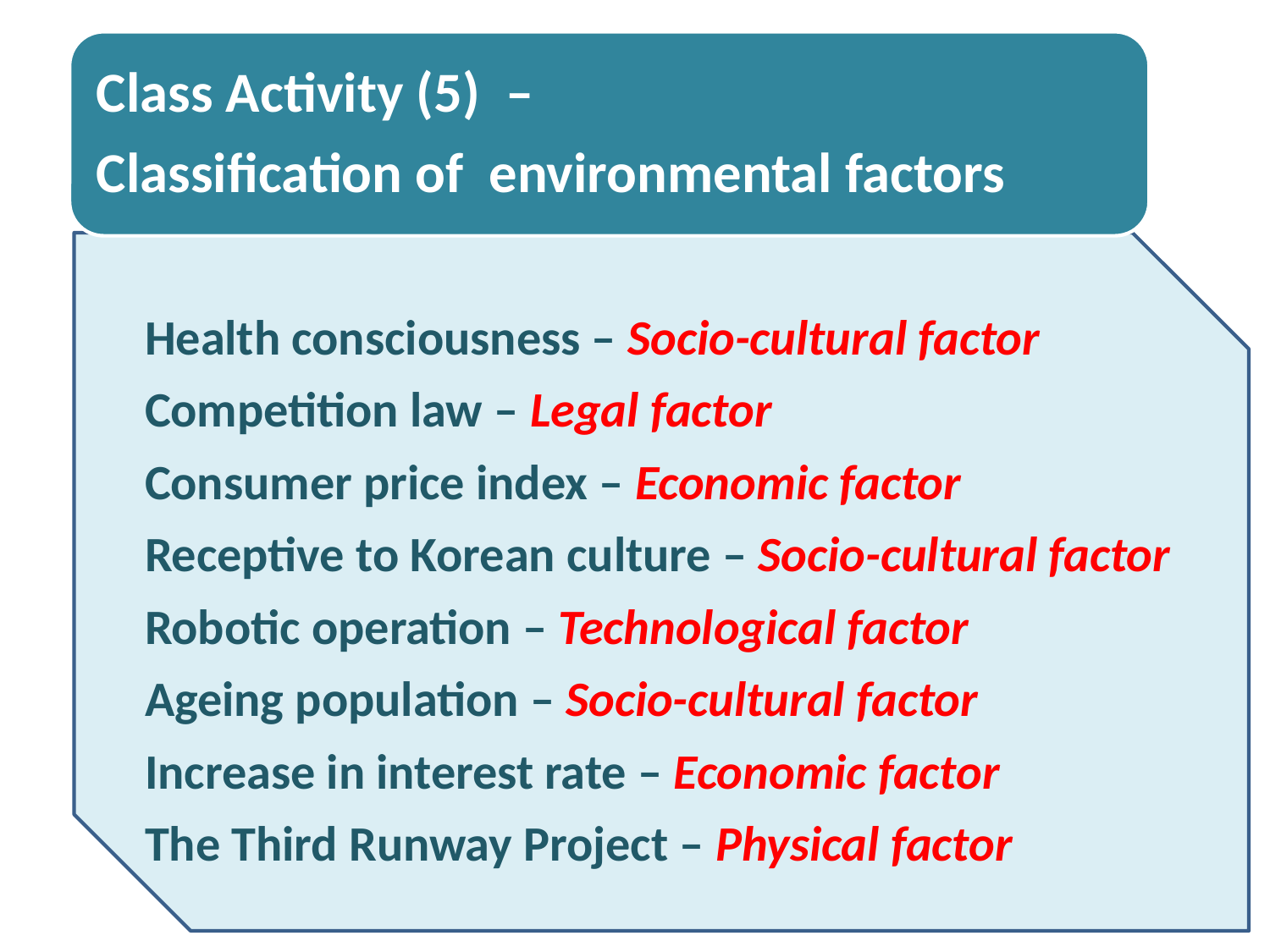

Class Activity (5)  –
Classification of  environmental factors
Health consciousness – Socio-cultural factor
Competition law – Legal factor
Consumer price index – Economic factor
Receptive to Korean culture – Socio-cultural factor
Robotic operation – Technological factor
Ageing population – Socio-cultural factor
Increase in interest rate – Economic factor
The Third Runway Project – Physical factor